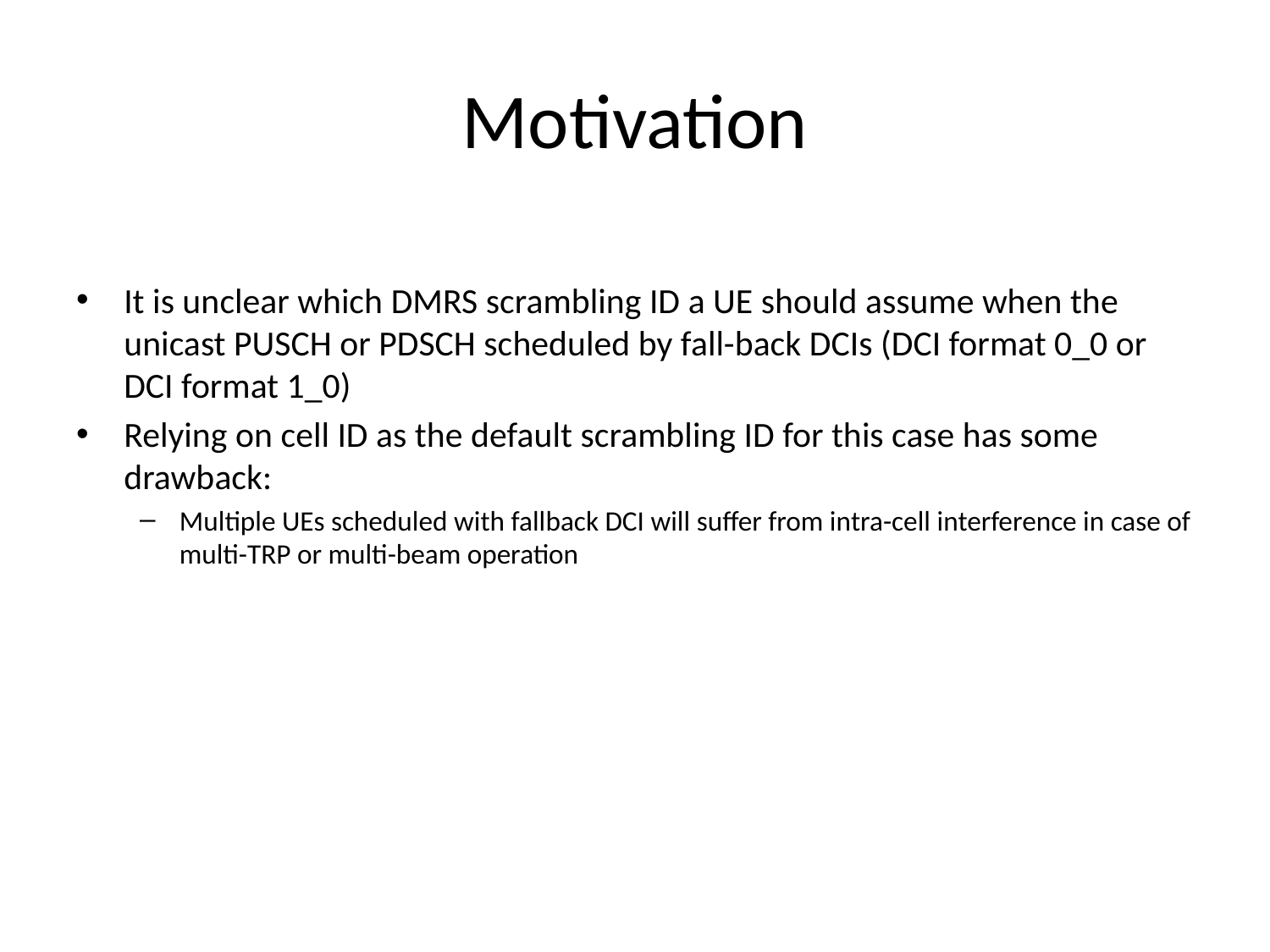

# Motivation

It is unclear which DMRS scrambling ID a UE should assume when the unicast PUSCH or PDSCH scheduled by fall-back DCIs (DCI format 0_0 or DCI format 1_0)
Relying on cell ID as the default scrambling ID for this case has some drawback:
Multiple UEs scheduled with fallback DCI will suffer from intra-cell interference in case of multi-TRP or multi-beam operation